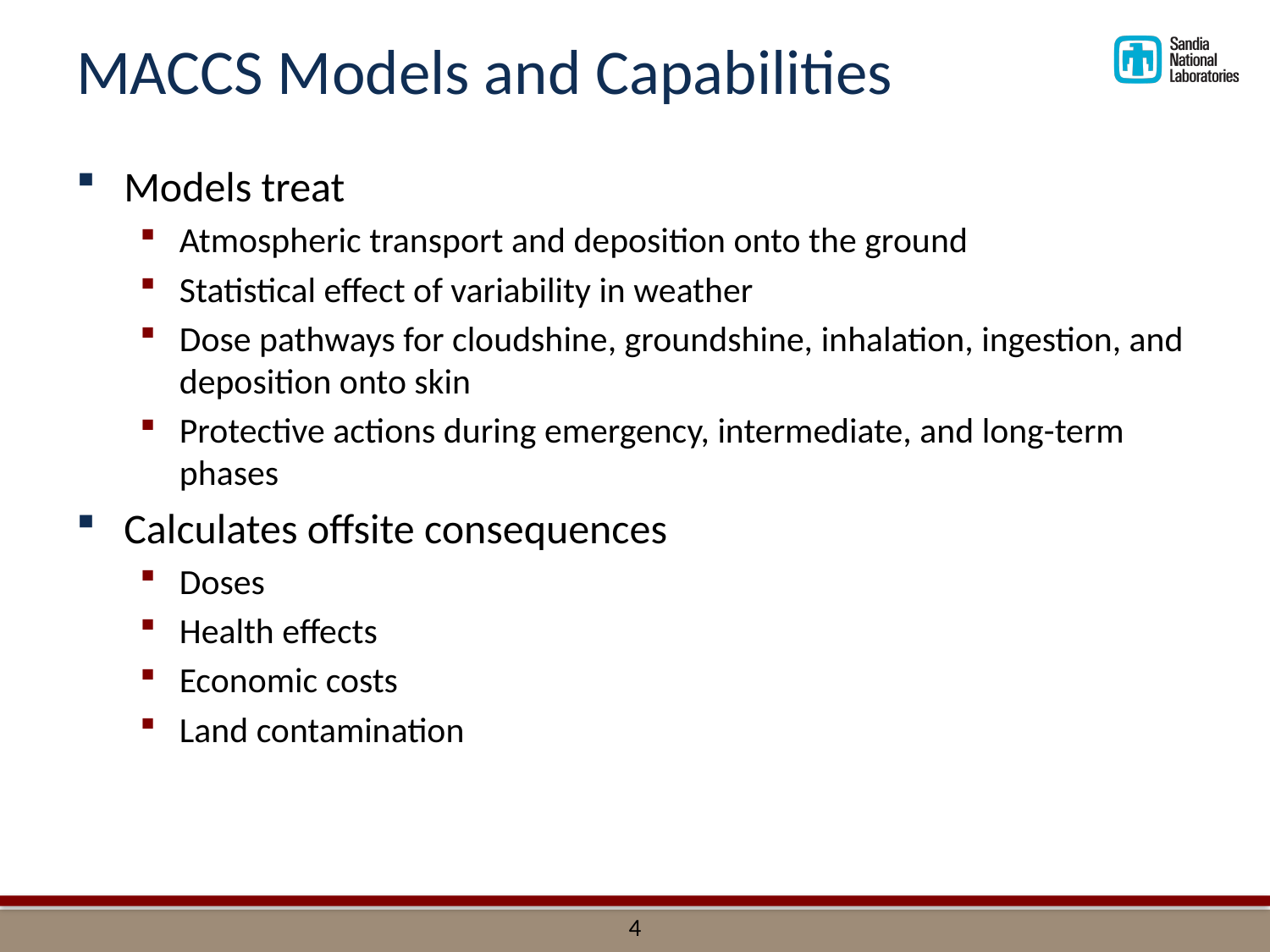

# MACCS Models and Capabilities
Models treat
Atmospheric transport and deposition onto the ground
Statistical effect of variability in weather
Dose pathways for cloudshine, groundshine, inhalation, ingestion, and deposition onto skin
Protective actions during emergency, intermediate, and long-term phases
Calculates offsite consequences
Doses
Health effects
Economic costs
Land contamination
4